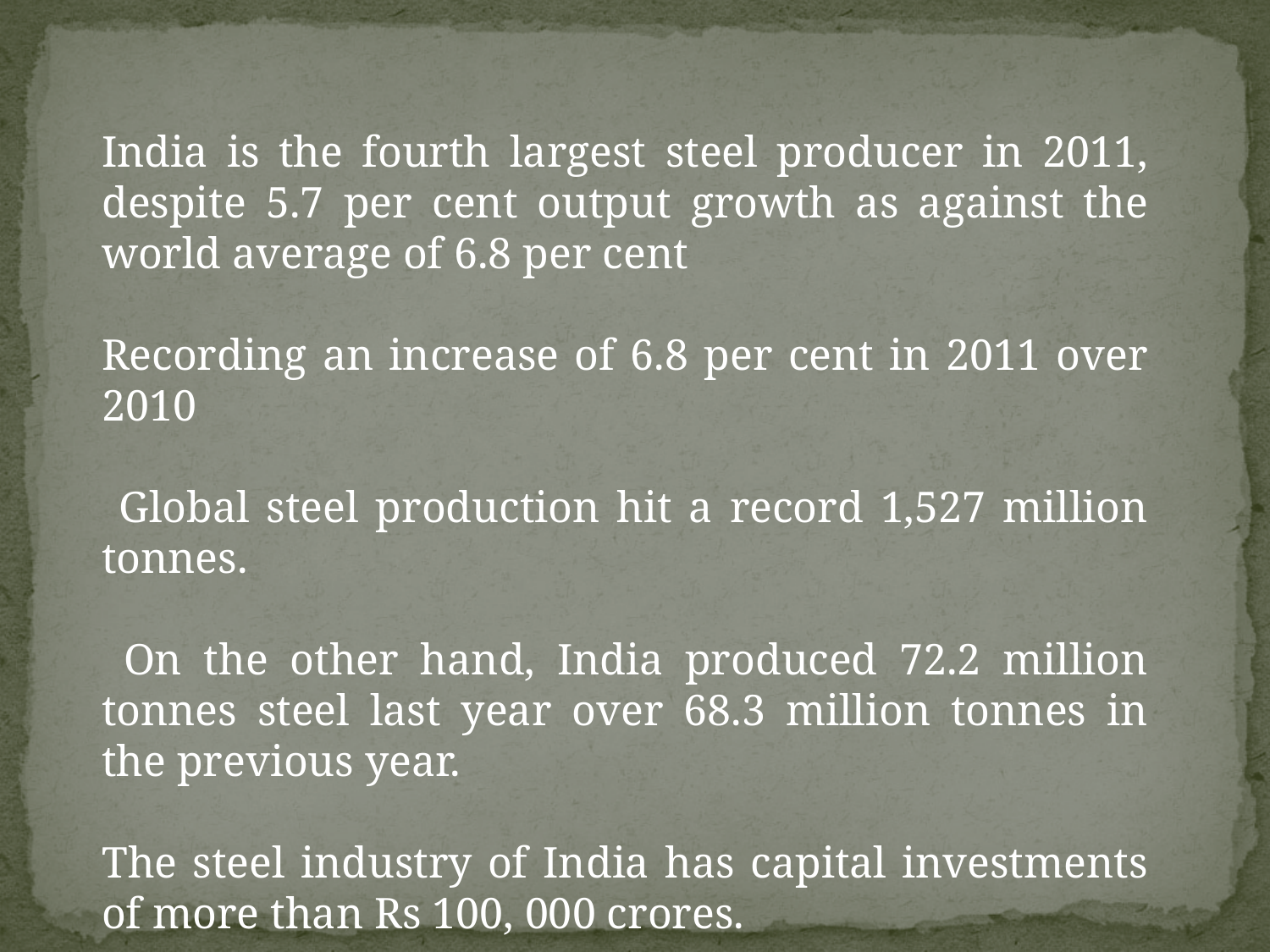

India is the fourth largest steel producer in 2011, despite 5.7 per cent output growth as against the world average of 6.8 per cent

Recording an increase of 6.8 per cent in 2011 over 2010

 Global steel production hit a record 1,527 million tonnes.

 On the other hand, India produced 72.2 million tonnes steel last year over 68.3 million tonnes in the previous year.

The steel industry of India has capital investments of more than Rs 100, 000 crores.

The total employment in the industry is more than 2 million( including direct and indirect employment).

Steel production grew at 1.2 per cent in the January-March quarter of 2008-09
over the same period last year.

Out of India’s annual iron ore production of more than 200 MT, about 50 percent is exported.

.